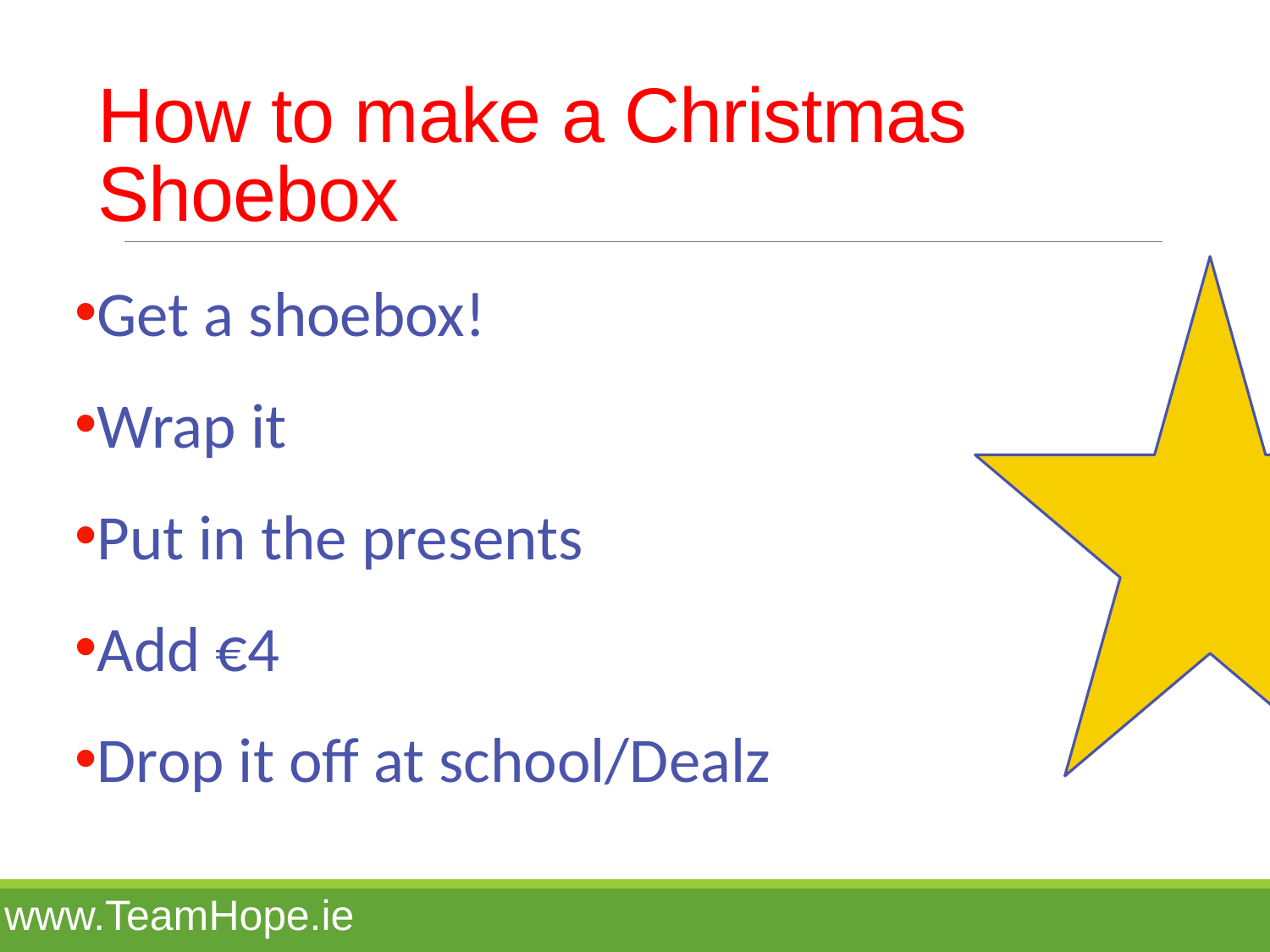

# How to make a Christmas Shoebox
Get a shoebox!
Wrap it
Put in the presents
Add €4
Drop it off at school/Dealz

www.TeamHope.ie